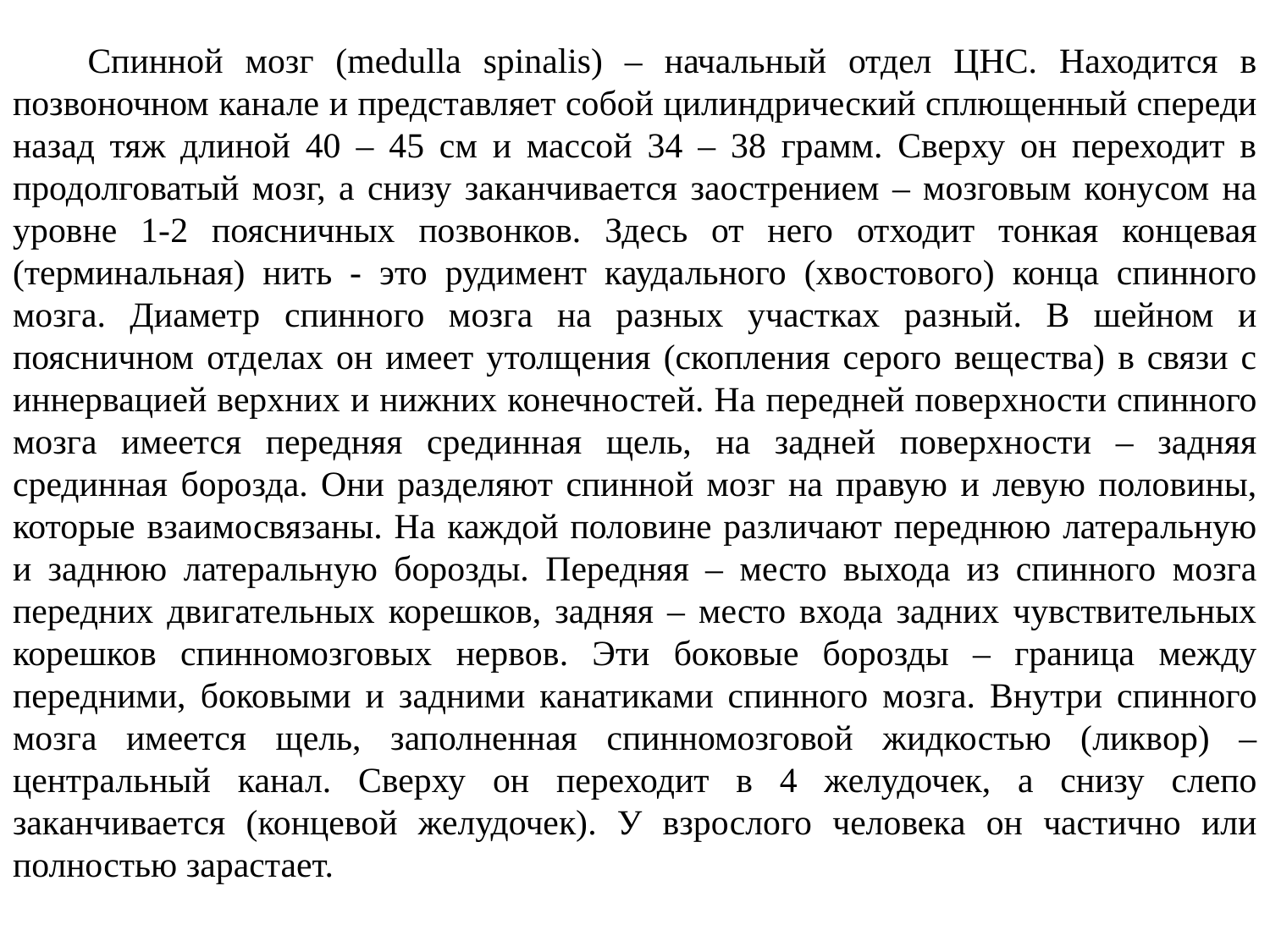

Спинной мозг (medulla spinalis) – начальный отдел ЦНС. Находится в позвоночном канале и представляет собой цилиндрический сплющенный спереди назад тяж длиной 40 – 45 см и массой 34 – 38 грамм. Сверху он переходит в продолговатый мозг, а снизу заканчивается заострением – мозговым конусом на уровне 1-2 поясничных позвонков. Здесь от него отходит тонкая концевая (терминальная) нить - это рудимент каудального (хвостового) конца спинного мозга. Диаметр спинного мозга на разных участках разный. В шейном и поясничном отделах он имеет утолщения (скопления серого вещества) в связи с иннервацией верхних и нижних конечностей. На передней поверхности спинного мозга имеется передняя срединная щель, на задней поверхности – задняя срединная борозда. Они разделяют спинной мозг на правую и левую половины, которые взаимосвязаны. На каждой половине различают переднюю латеральную и заднюю латеральную борозды. Передняя – место выхода из спинного мозга передних двигательных корешков, задняя – место входа задних чувствительных корешков спинномозговых нервов. Эти боковые борозды – граница между передними, боковыми и задними канатиками спинного мозга. Внутри спинного мозга имеется щель, заполненная спинномозговой жидкостью (ликвор) – центральный канал. Сверху он переходит в 4 желудочек, а снизу слепо заканчивается (концевой желудочек). У взрослого человека он частично или полностью зарастает.